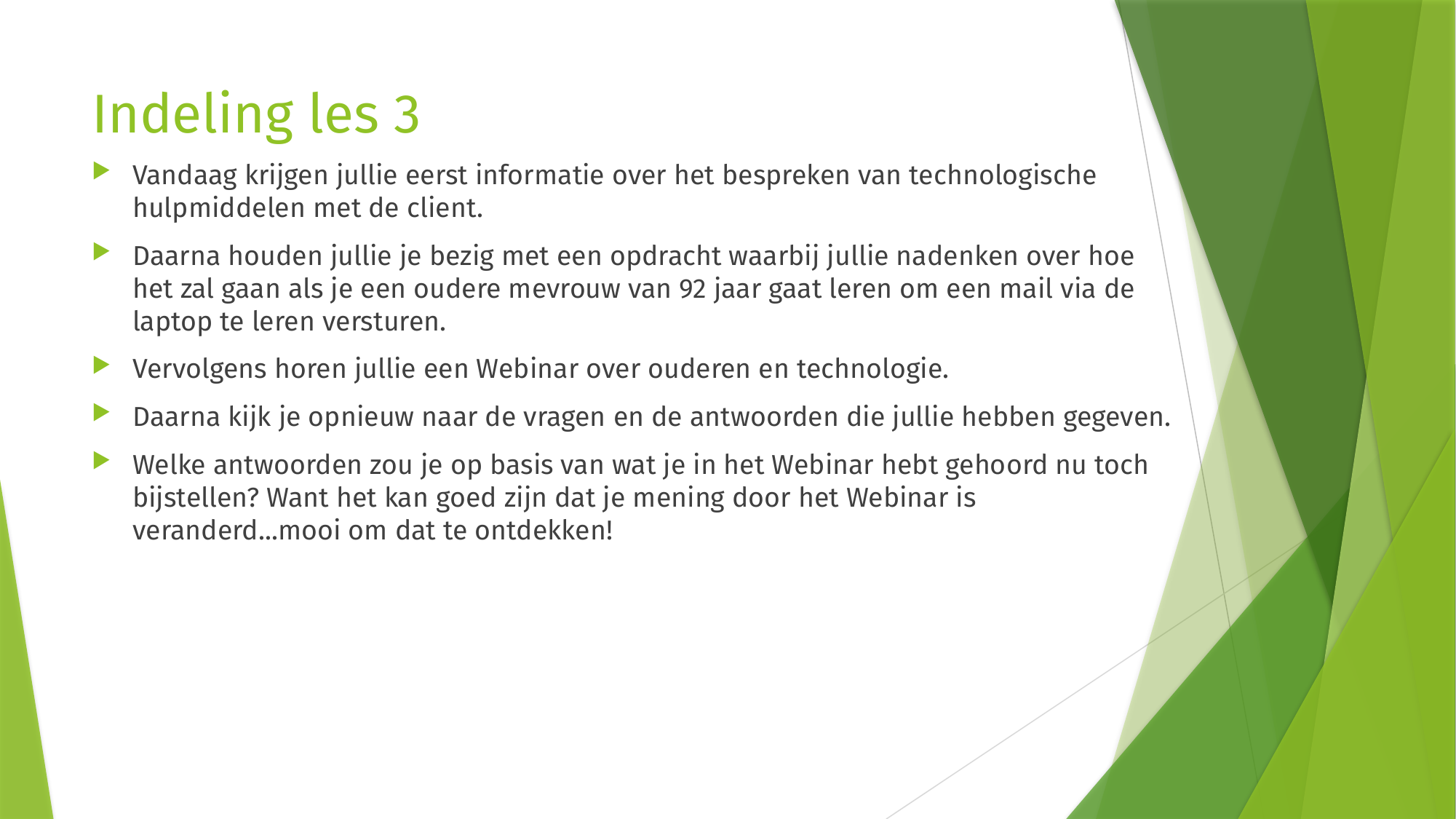

# Indeling les 3
Vandaag krijgen jullie eerst informatie over het bespreken van technologische hulpmiddelen met de client.
Daarna houden jullie je bezig met een opdracht waarbij jullie nadenken over hoe het zal gaan als je een oudere mevrouw van 92 jaar gaat leren om een mail via de laptop te leren versturen.
Vervolgens horen jullie een Webinar over ouderen en technologie.
Daarna kijk je opnieuw naar de vragen en de antwoorden die jullie hebben gegeven.
Welke antwoorden zou je op basis van wat je in het Webinar hebt gehoord nu toch bijstellen? Want het kan goed zijn dat je mening door het Webinar is veranderd...mooi om dat te ontdekken!